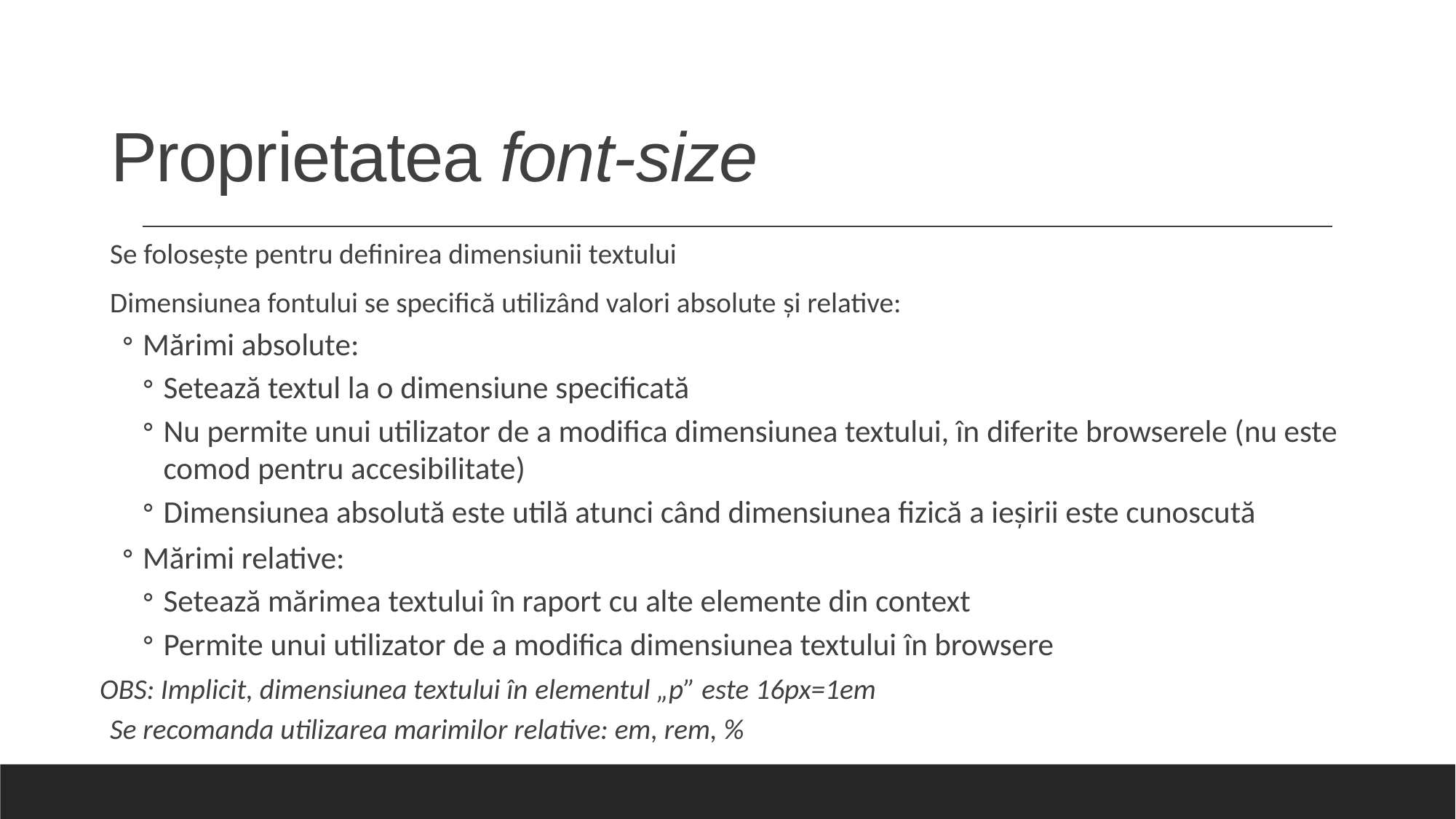

# Proprietatea font-size
Se foloseşte pentru definirea dimensiunii textului
Dimensiunea fontului se specifică utilizând valori absolute şi relative:
Mărimi absolute:
Setează textul la o dimensiune specificată
Nu permite unui utilizator de a modifica dimensiunea textului, în diferite browserele (nu este comod pentru accesibilitate)
Dimensiunea absolută este utilă atunci când dimensiunea fizică a ieșirii este cunoscută
Mărimi relative:
Setează mărimea textului în raport cu alte elemente din context
Permite unui utilizator de a modifica dimensiunea textului în browsere
OBS: Implicit, dimensiunea textului în elementul „p” este 16px=1em
Se recomanda utilizarea marimilor relative: em, rem, %